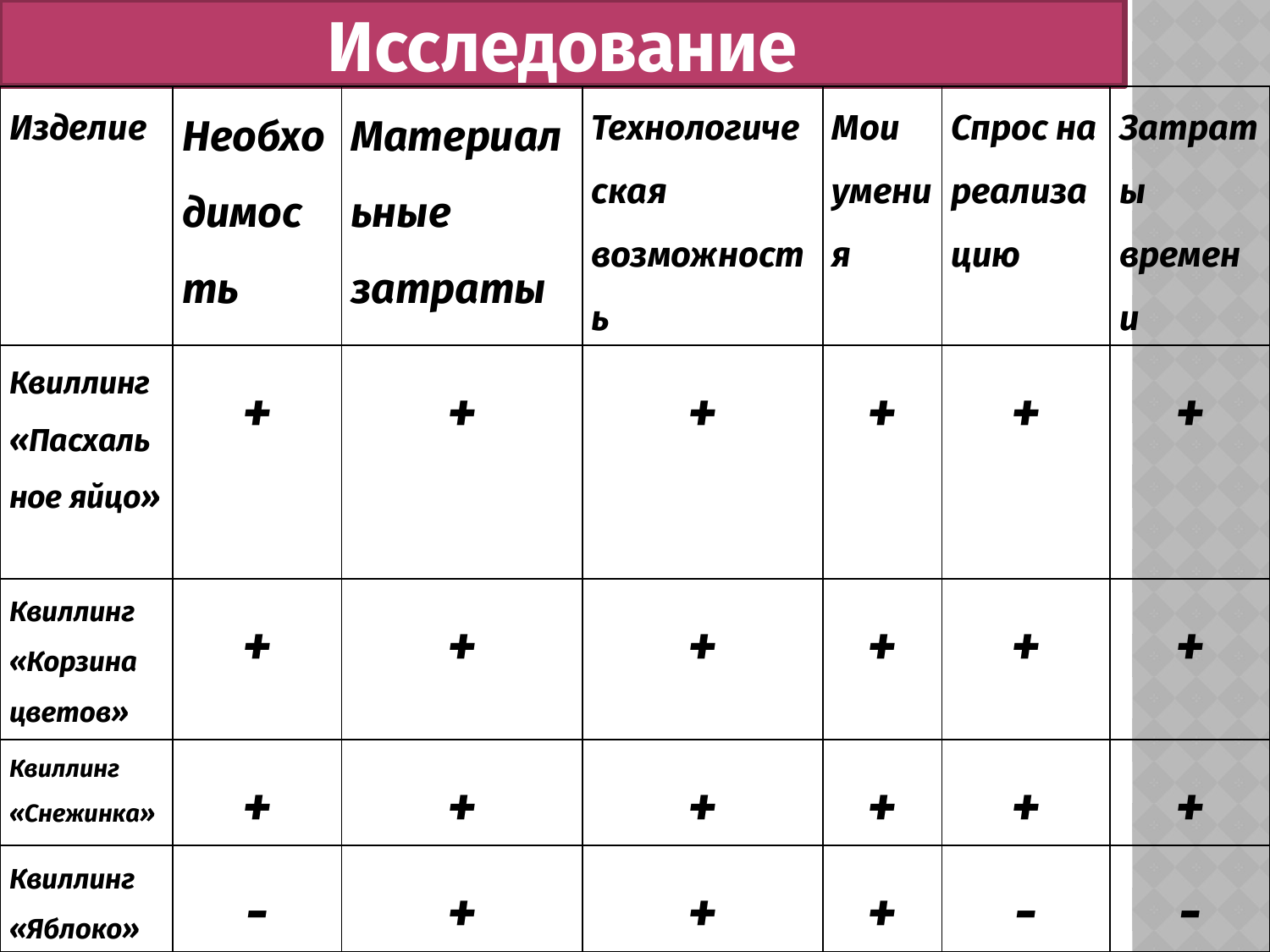

Исследование
| Изделие | Необходимость | Материальные затраты | Технологическая возможность | Мои умения | Спрос на реализацию | Затраты времени |
| --- | --- | --- | --- | --- | --- | --- |
| Квиллинг «Пасхальное яйцо» | + | + | + | + | + | + |
| Квиллинг «Корзина цветов» | + | + | + | + | + | + |
| Квиллинг «Снежинка» | + | + | + | + | + | + |
| Квиллинг «Яблоко» | - | + | + | + | - | - |